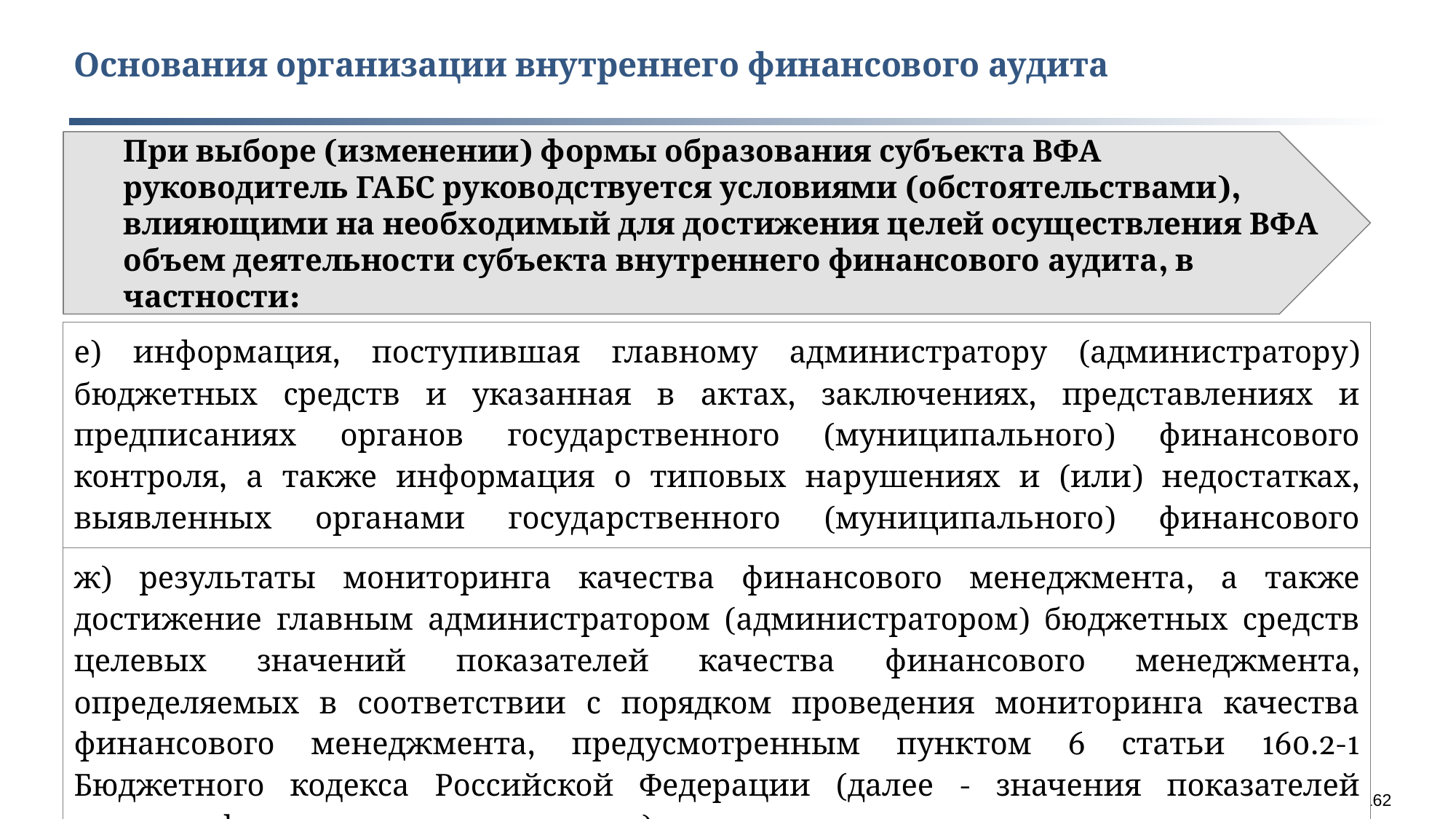

Основания организации внутреннего финансового аудита
При выборе (изменении) формы образования субъекта ВФА руководитель ГАБС руководствуется условиями (обстоятельствами), влияющими на необходимый для достижения целей осуществления ВФА объем деятельности субъекта внутреннего финансового аудита, в частности:
е) информация, поступившая главному администратору (администратору) бюджетных средств и указанная в актах, заключениях, представлениях и предписаниях органов государственного (муниципального) финансового контроля, а также информация о типовых нарушениях и (или) недостатках, выявленных органами государственного (муниципального) финансового контроля;
ж) результаты мониторинга качества финансового менеджмента, а также достижение главным администратором (администратором) бюджетных средств целевых значений показателей качества финансового менеджмента, определяемых в соответствии с порядком проведения мониторинга качества финансового менеджмента, предусмотренным пунктом 6 статьи 160.2-1 Бюджетного кодекса Российской Федерации (далее - значения показателей качества финансового менеджмента);